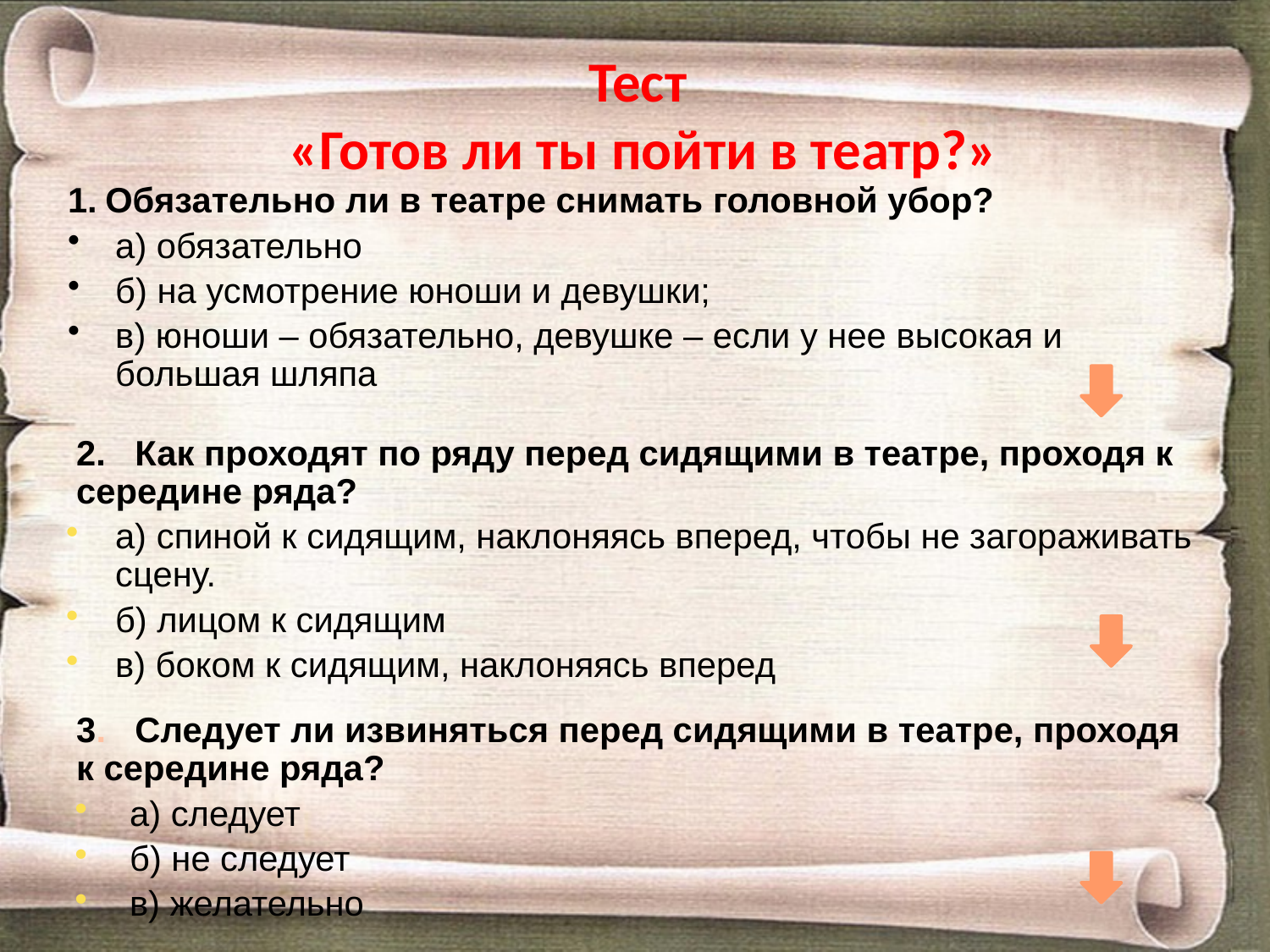

# Тест «Готов ли ты пойти в театр?»
Обязательно ли в театре снимать головной убор?
а) обязательно
б) на усмотрение юноши и девушки;
в) юноши – обязательно, девушке – если у нее высокая и большая шляпа

2.   Как проходят по ряду перед сидящими в театре, проходя к середине ряда?
а) спиной к сидящим, наклоняясь вперед, чтобы не загораживать сцену.
б) лицом к сидящим
в) боком к сидящим, наклоняясь вперед

3.   Следует ли извиняться перед сидящими в театре, проходя к середине ряда?
а) следует
б) не следует
в) желательно